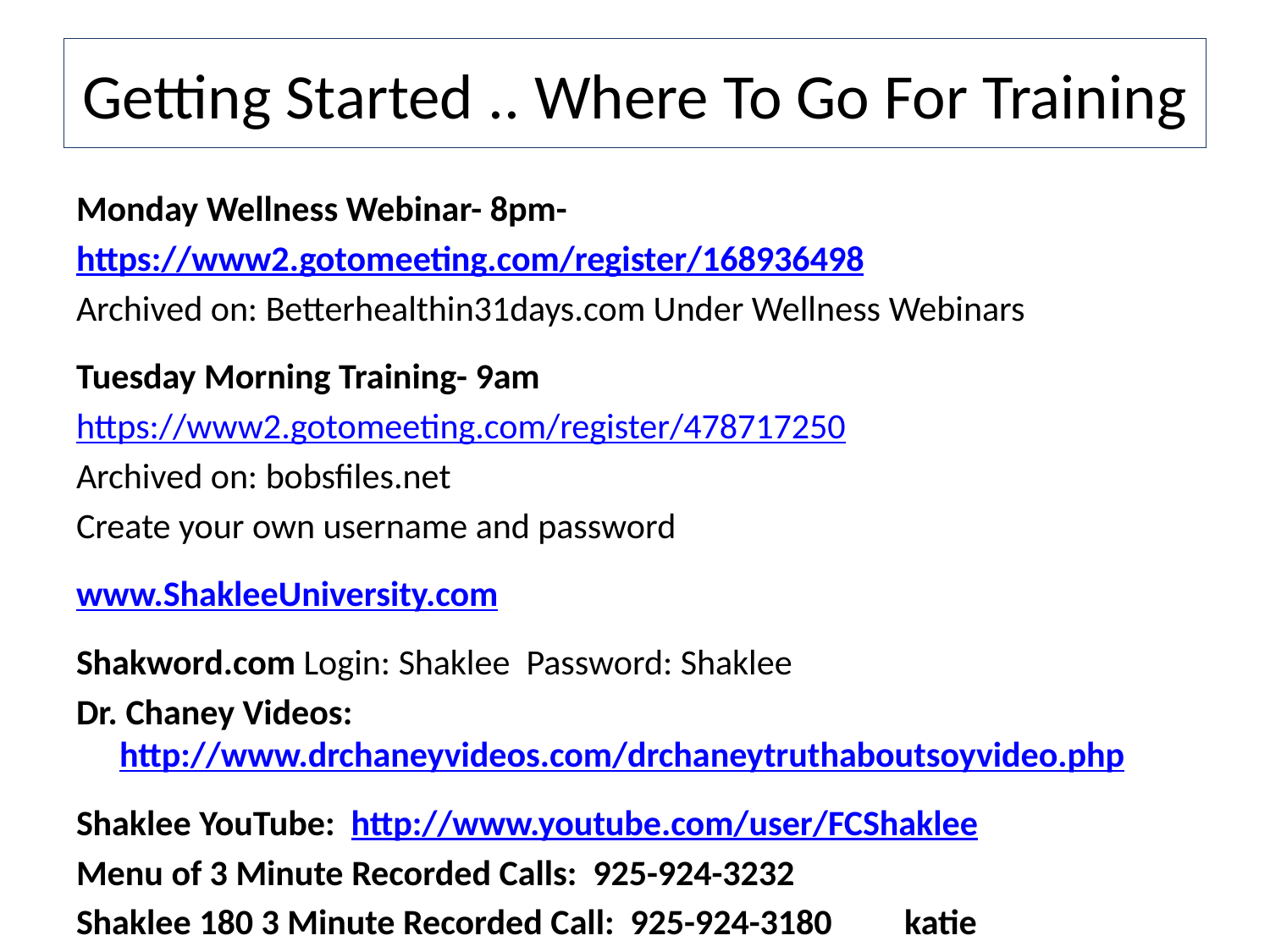

# Getting Started .. Where To Go For Training
Monday Wellness Webinar- 8pm-
https://www2.gotomeeting.com/register/168936498
Archived on: Betterhealthin31days.com Under Wellness Webinars

Tuesday Morning Training- 9am
https://www2.gotomeeting.com/register/478717250
Archived on: bobsfiles.net
Create your own username and password

www.ShakleeUniversity.com

Shakword.com Login: Shaklee  Password: Shaklee
Dr. Chaney Videos:  http://www.drchaneyvideos.com/drchaneytruthaboutsoyvideo.php

Shaklee YouTube:  http://www.youtube.com/user/FCShaklee
Menu of 3 Minute Recorded Calls:  925-924-3232
Shaklee 180 3 Minute Recorded Call:  925-924-3180         katie